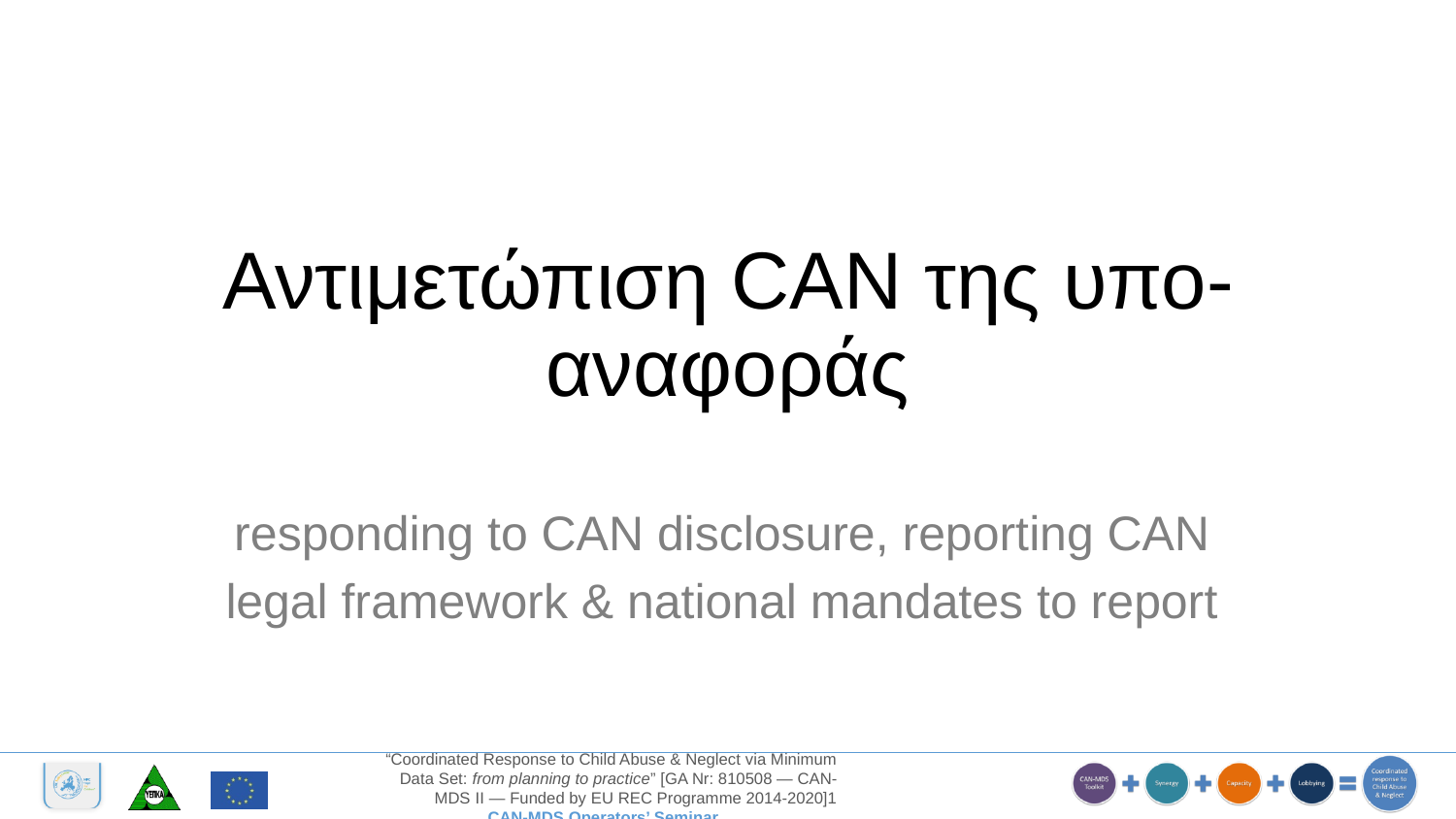

# Αντιμετώπιση CAN της υπο-αναφοράς

responding to CAN disclosure, reporting CAN
legal framework & national mandates to report